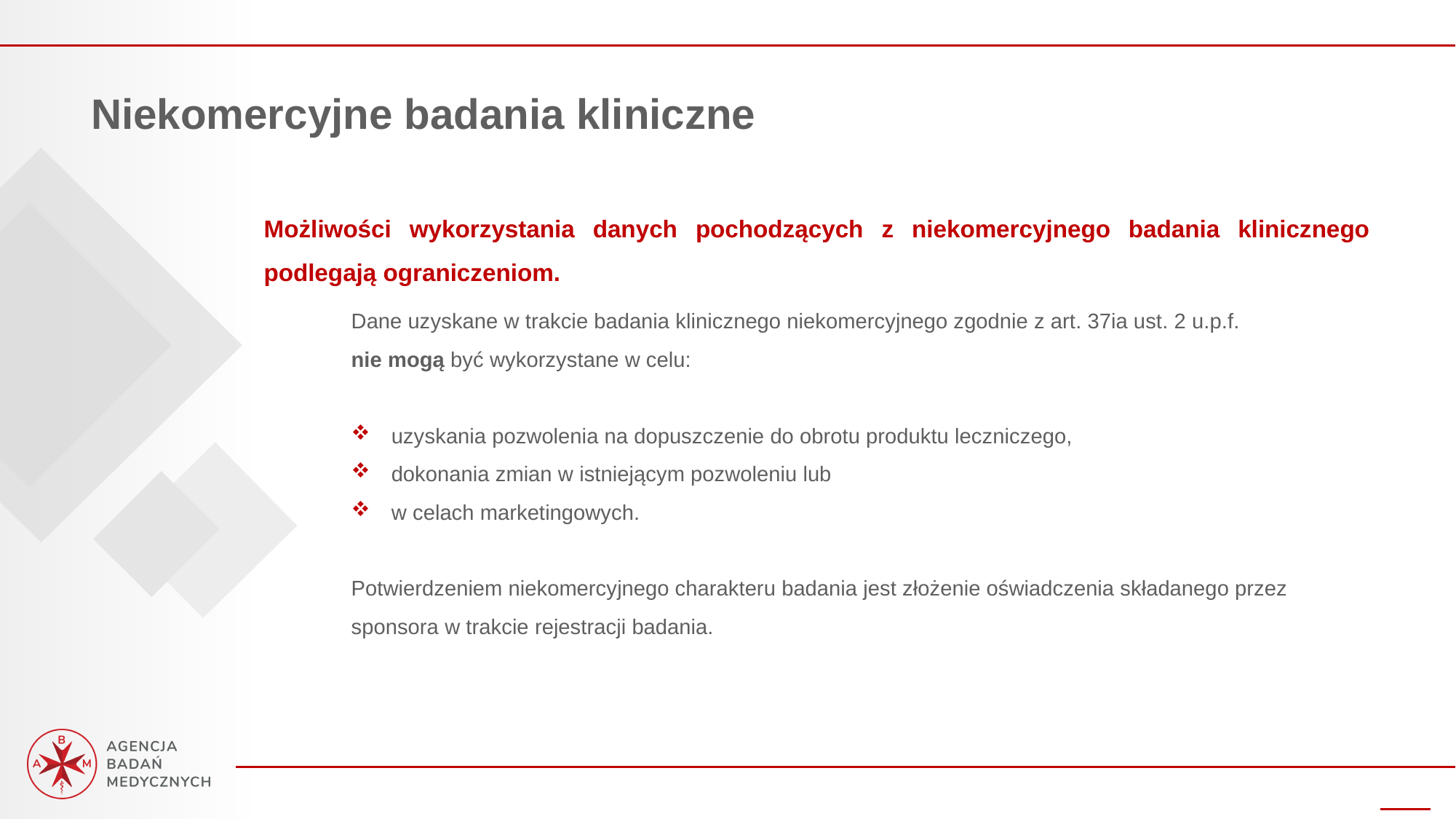

Niekomercyjne badania kliniczne

Możliwości wykorzystania danych pochodzących z niekomercyjnego badania klinicznego podlegają ograniczeniom.

Dane uzyskane w trakcie badania klinicznego niekomercyjnego zgodnie z art. 37ia ust. 2 u.p.f.
nie mogą być wykorzystane w celu:

 uzyskania pozwolenia na dopuszczenie do obrotu produktu leczniczego,
 dokonania zmian w istniejącym pozwoleniu lub
 w celach marketingowych.

Potwierdzeniem niekomercyjnego charakteru badania jest złożenie oświadczenia składanego przez sponsora w trakcie rejestracji badania.